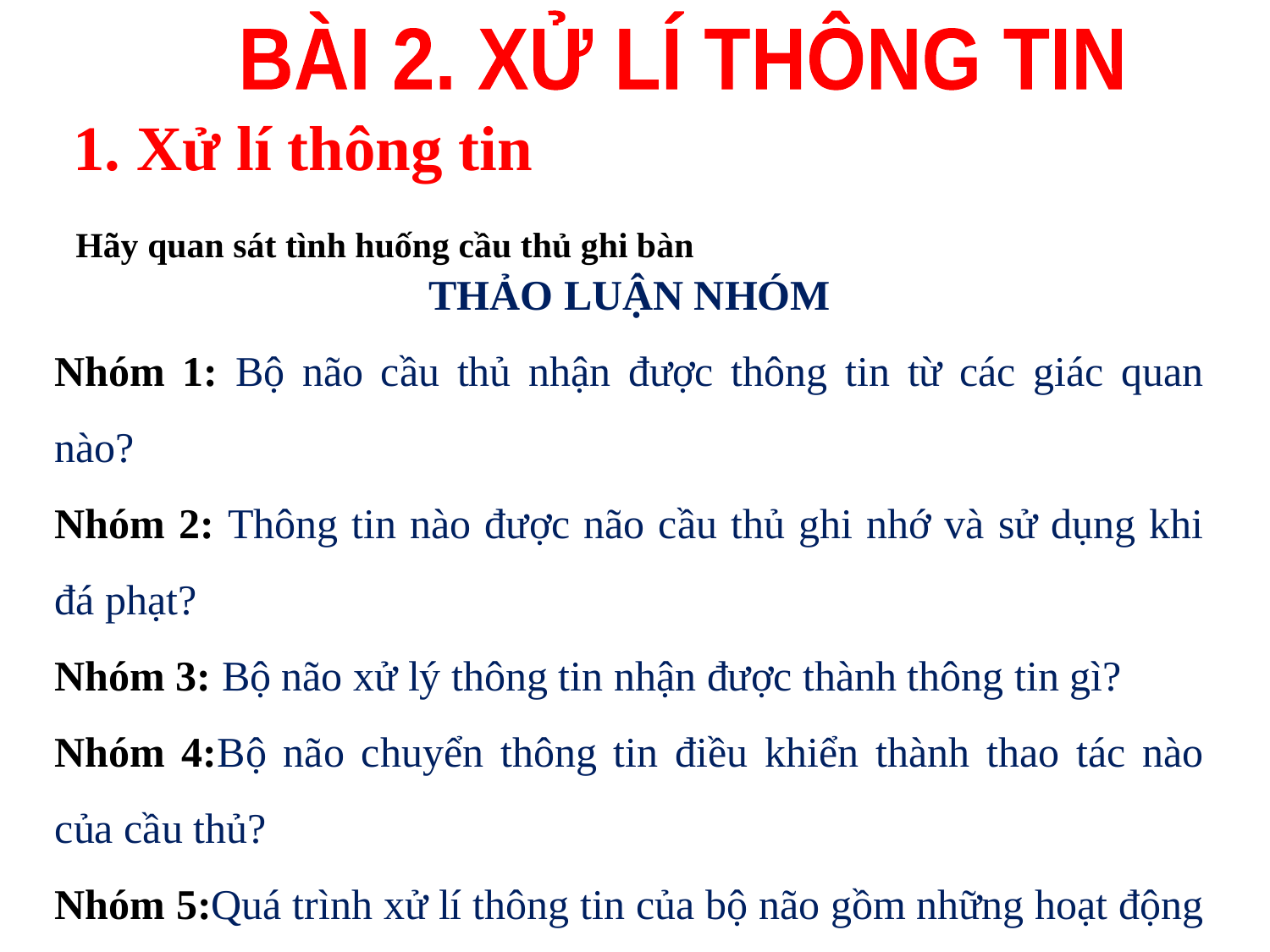

BÀI 2. XỬ LÍ THÔNG TIN
 1. Xử lí thông tin
Hãy quan sát tình huống cầu thủ ghi bàn
THẢO LUẬN NHÓM
Nhóm 1: Bộ não cầu thủ nhận được thông tin từ các giác quan nào?
Nhóm 2: Thông tin nào được não cầu thủ ghi nhớ và sử dụng khi đá phạt?
Nhóm 3: Bộ não xử lý thông tin nhận được thành thông tin gì?
Nhóm 4:Bộ não chuyển thông tin điều khiển thành thao tác nào của cầu thủ?
Nhóm 5:Quá trình xử lí thông tin của bộ não gồm những hoạt động nào?